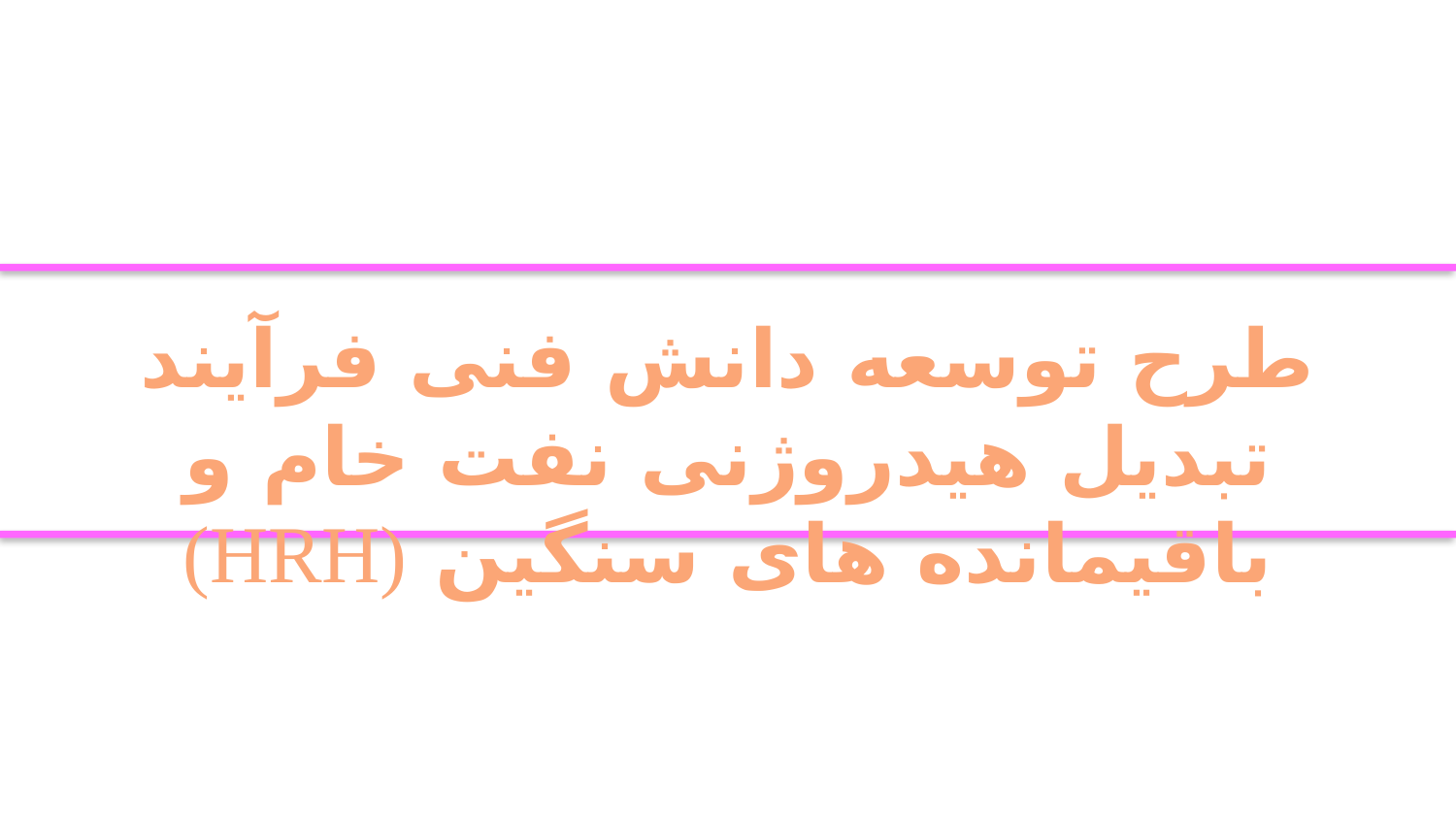

طرح توسعه دانش فنی فرآیند تبدیل هیدروژنی نفت خام و باقیمانده های سنگین (HRH)